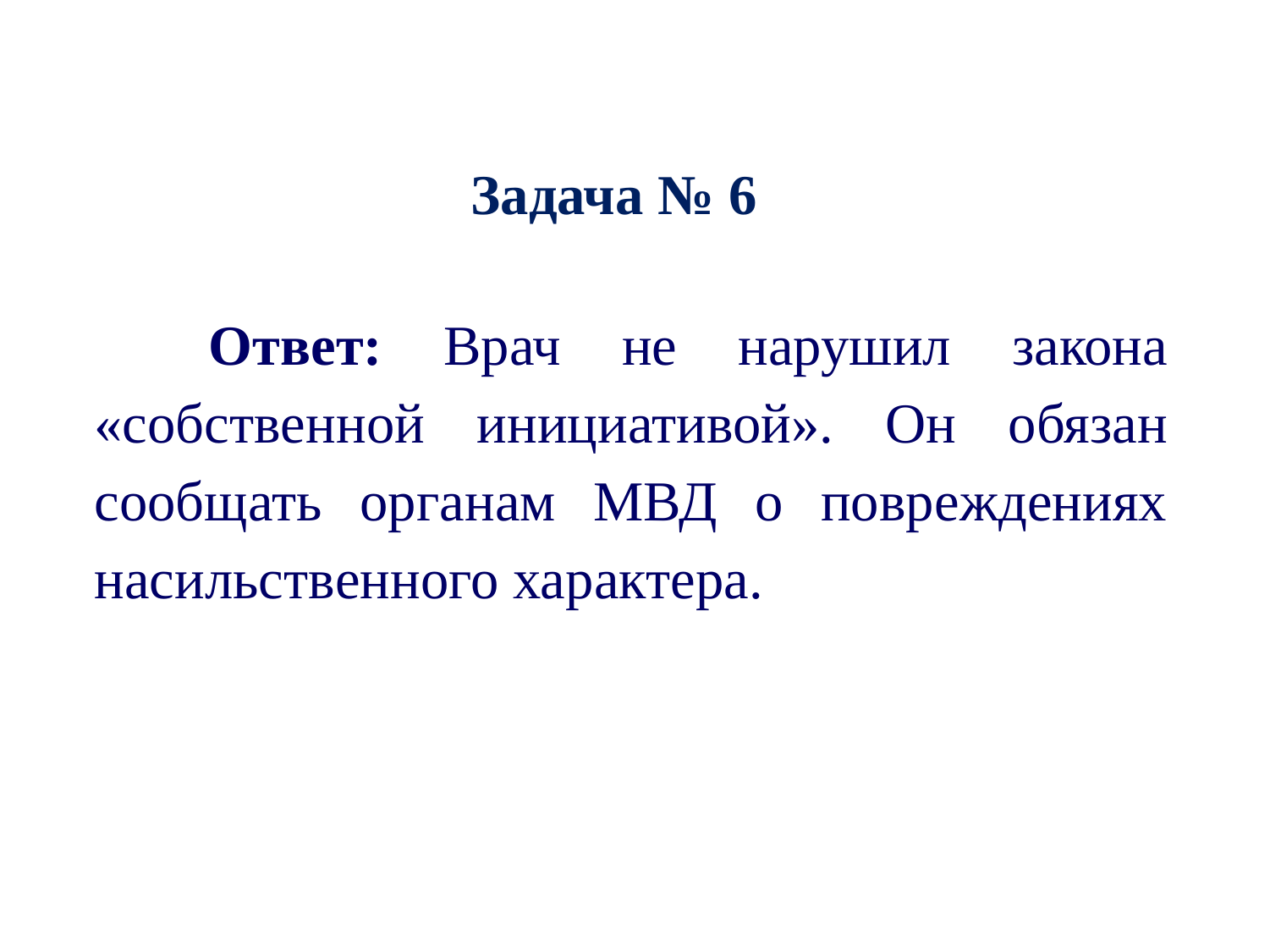

Задача № 6
 Ответ: Врач не нарушил закона «собственной инициативой». Он обязан сообщать органам МВД о повреждениях насильственного характера.